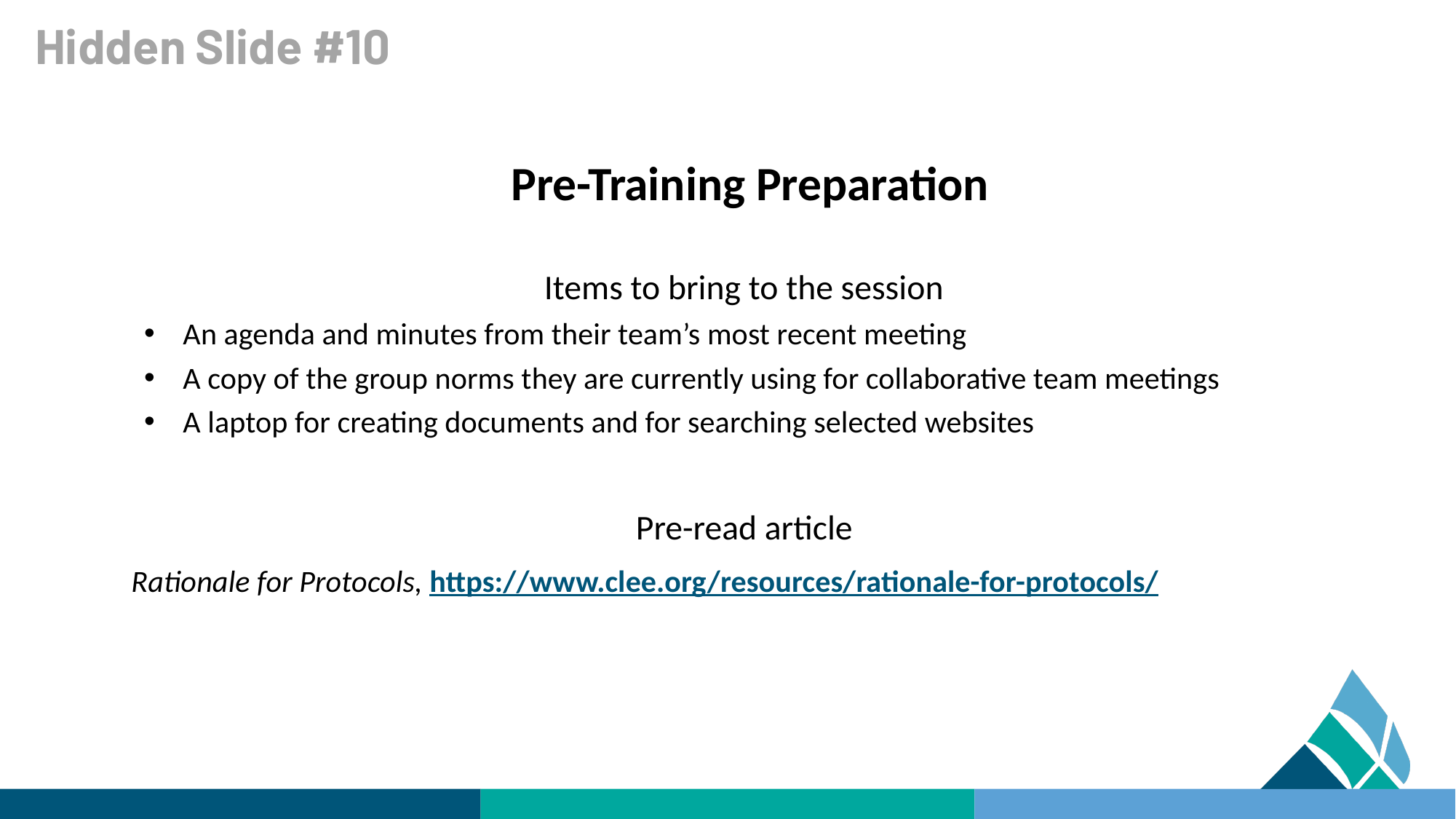

Hidden Slide #10
Pre-Training Preparation

Items to bring to the session
An agenda and minutes from their team’s most recent meeting
A copy of the group norms they are currently using for collaborative team meetings
A laptop for creating documents and for searching selected websites

Pre-read article
Rationale for Protocols, https://www.clee.org/resources/rationale-for-protocols/